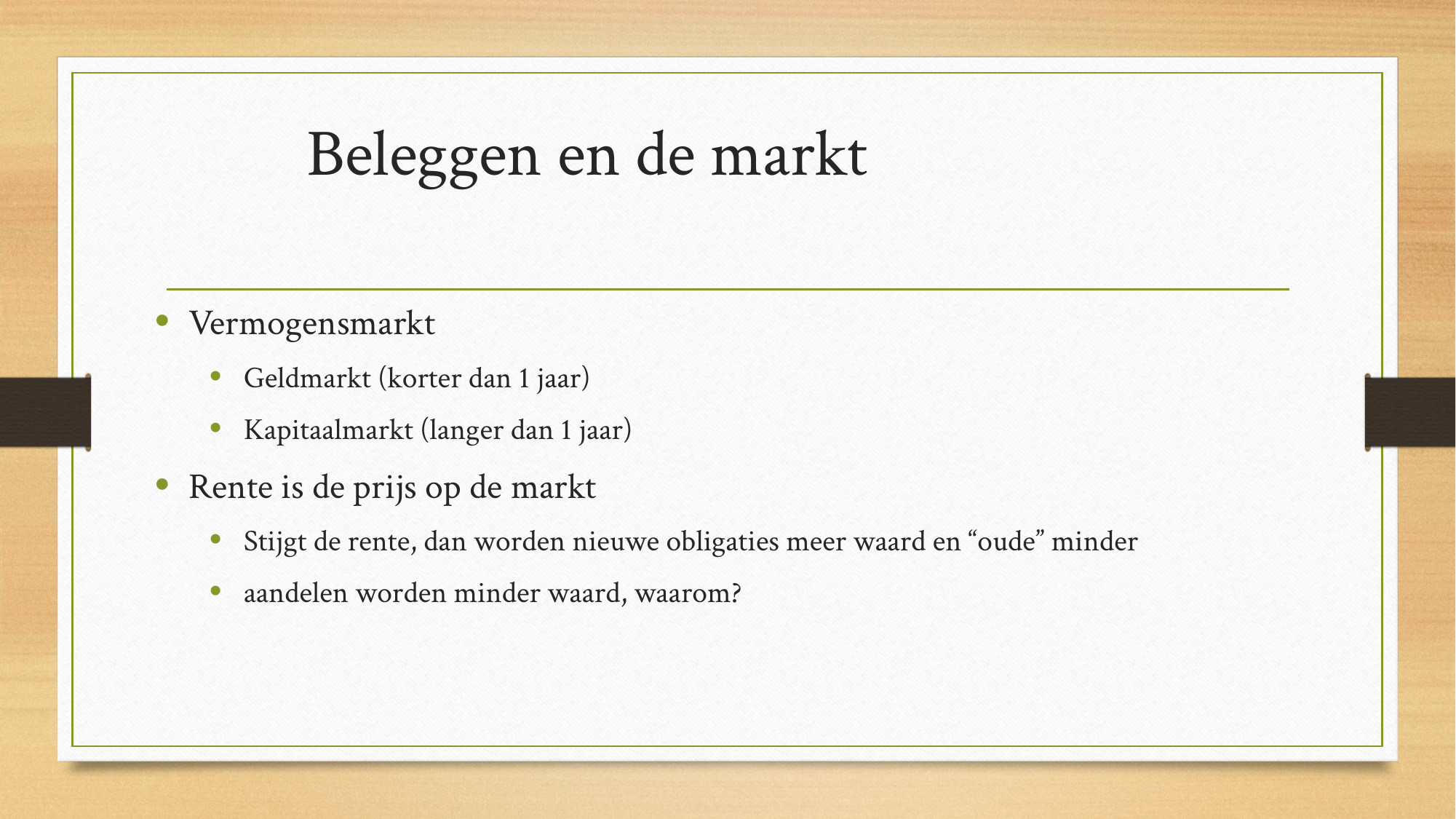

# Beleggen en de markt
Vermogensmarkt
Geldmarkt (korter dan 1 jaar)
Kapitaalmarkt (langer dan 1 jaar)
Rente is de prijs op de markt
Stijgt de rente, dan worden nieuwe obligaties meer waard en “oude” minder
aandelen worden minder waard, waarom?